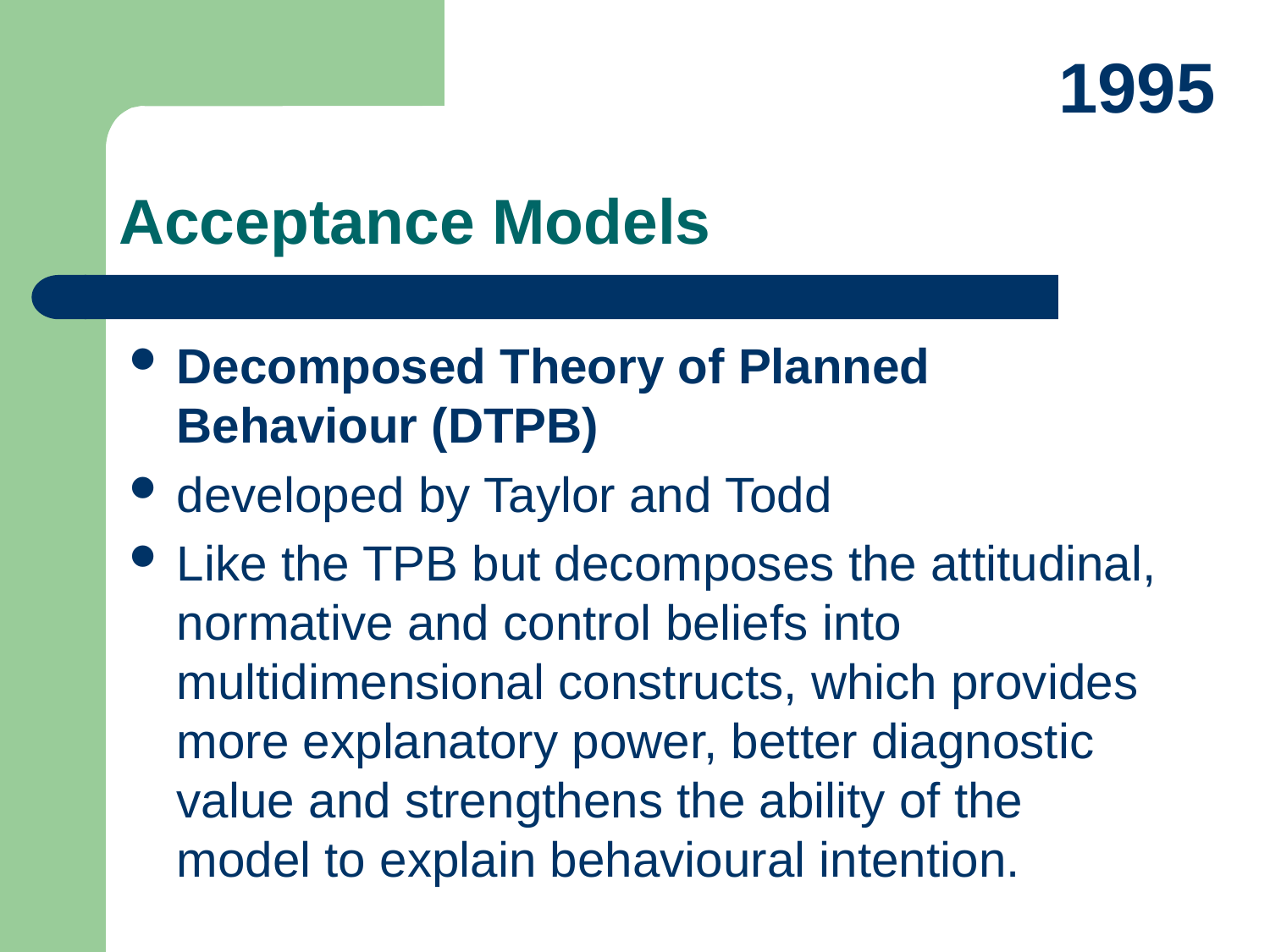

1995
# Acceptance Models
Decomposed Theory of Planned Behaviour (DTPB)
developed by Taylor and Todd
Like the TPB but decomposes the attitudinal, normative and control beliefs into multidimensional constructs, which provides more explanatory power, better diagnostic value and strengthens the ability of the model to explain behavioural intention.